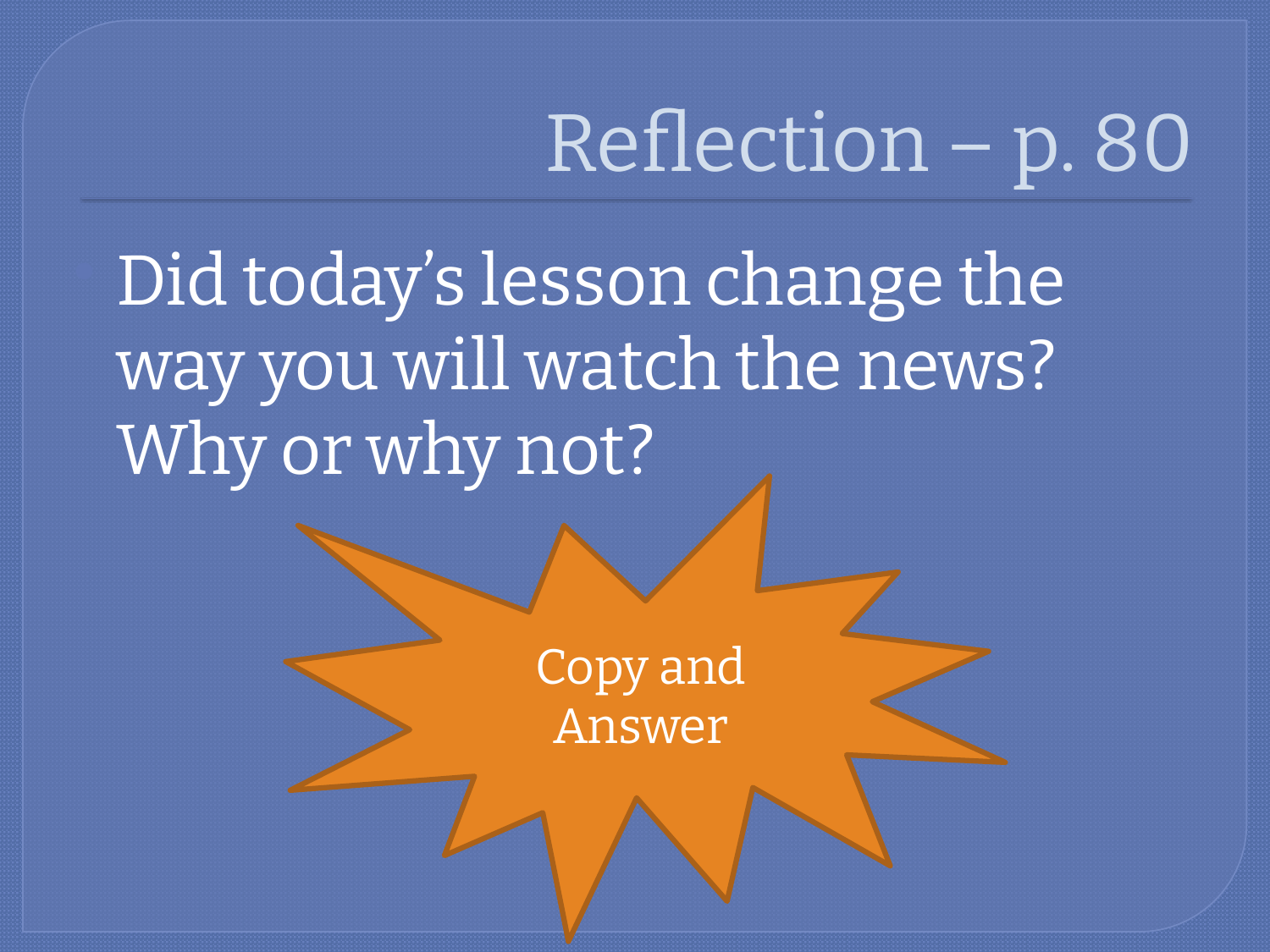

# Reflection – p. 80
Did today’s lesson change the way you will watch the news? Why or why not?
Copy and Answer